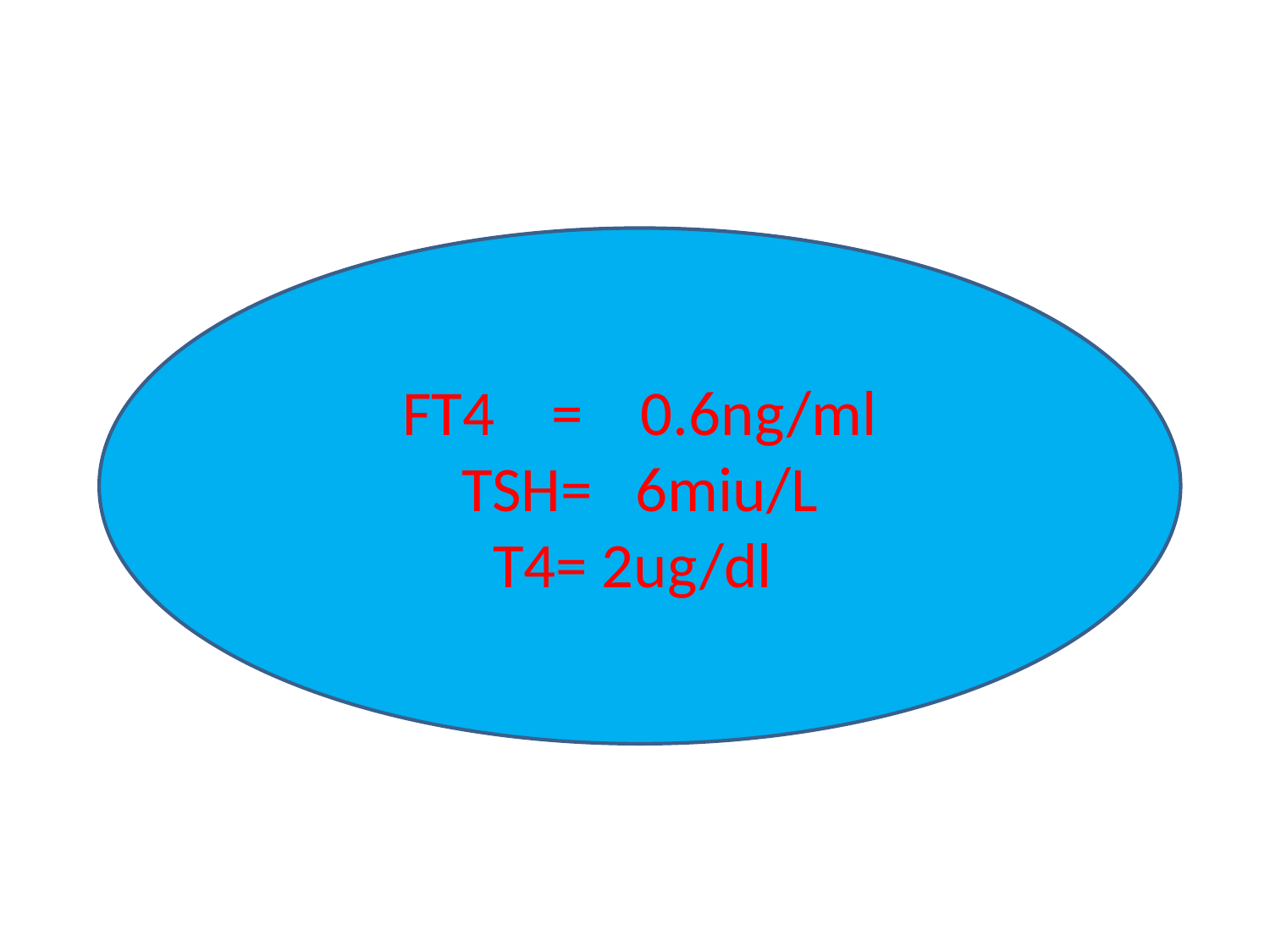

#

FT4    =    0.6ng/ml
TSH=   6miu/L
T4= 2ug/dl